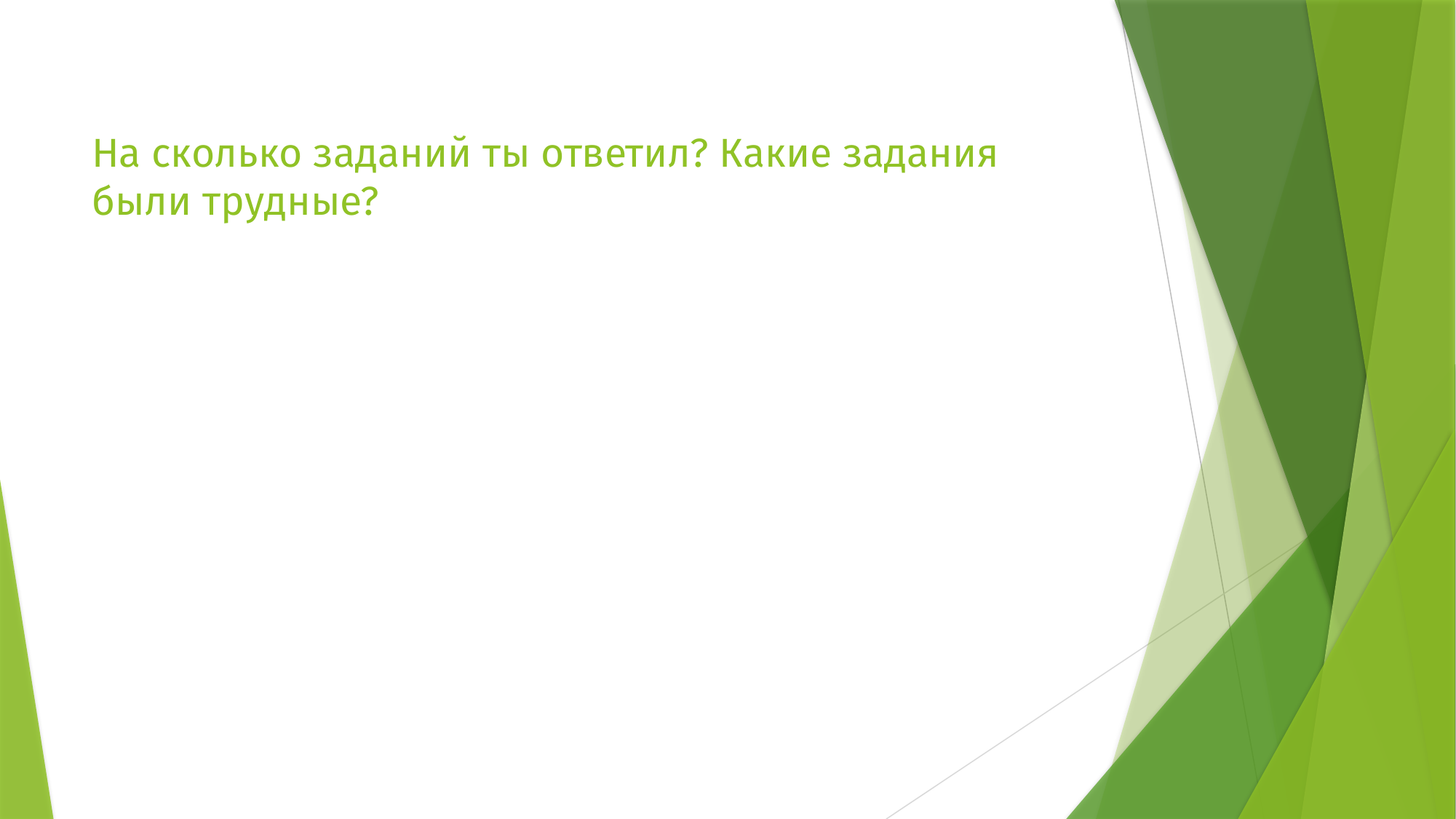

# На сколько заданий ты ответил? Какие задания были трудные?